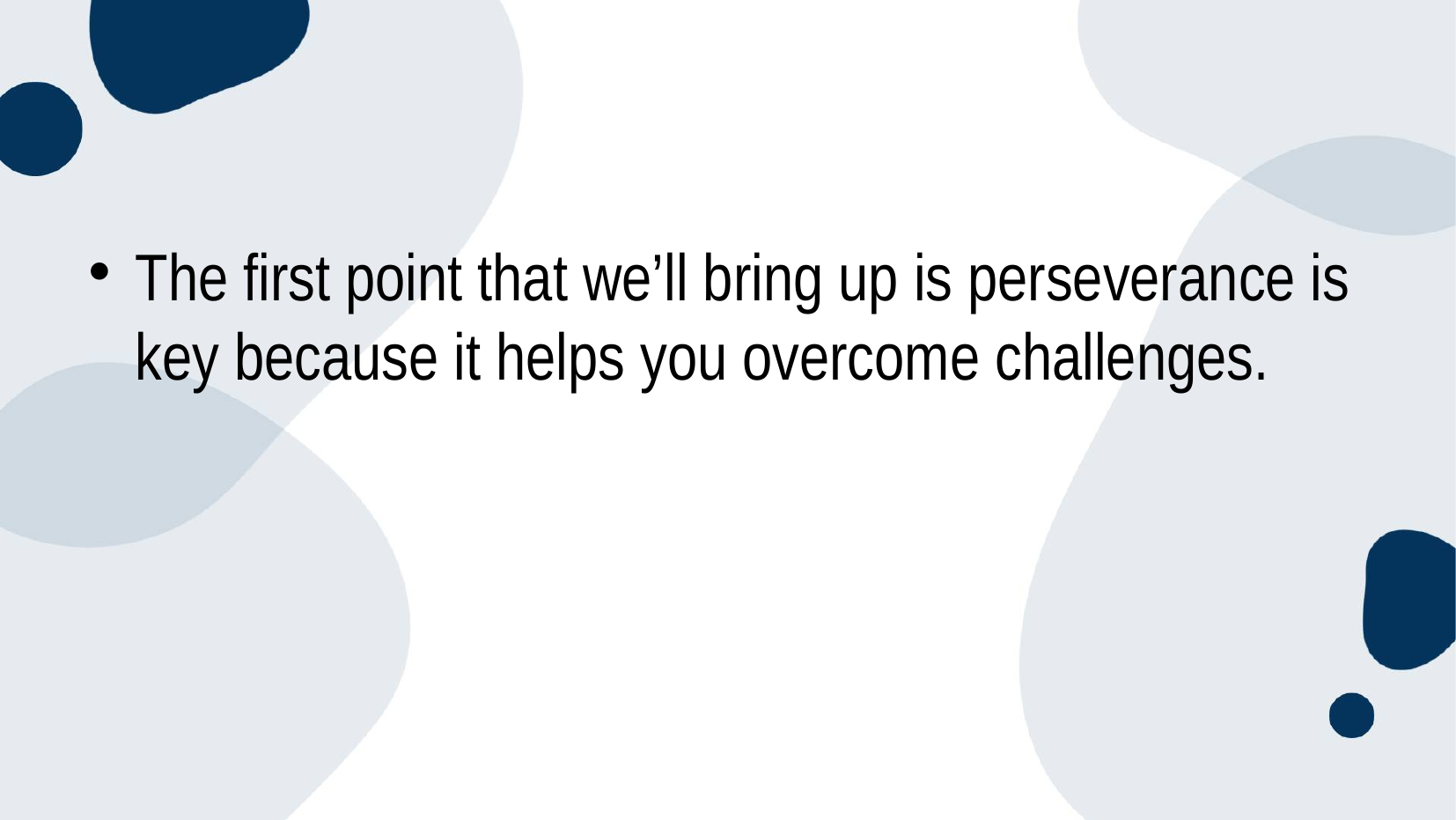

#
The first point that we’ll bring up is perseverance is key because it helps you overcome challenges.